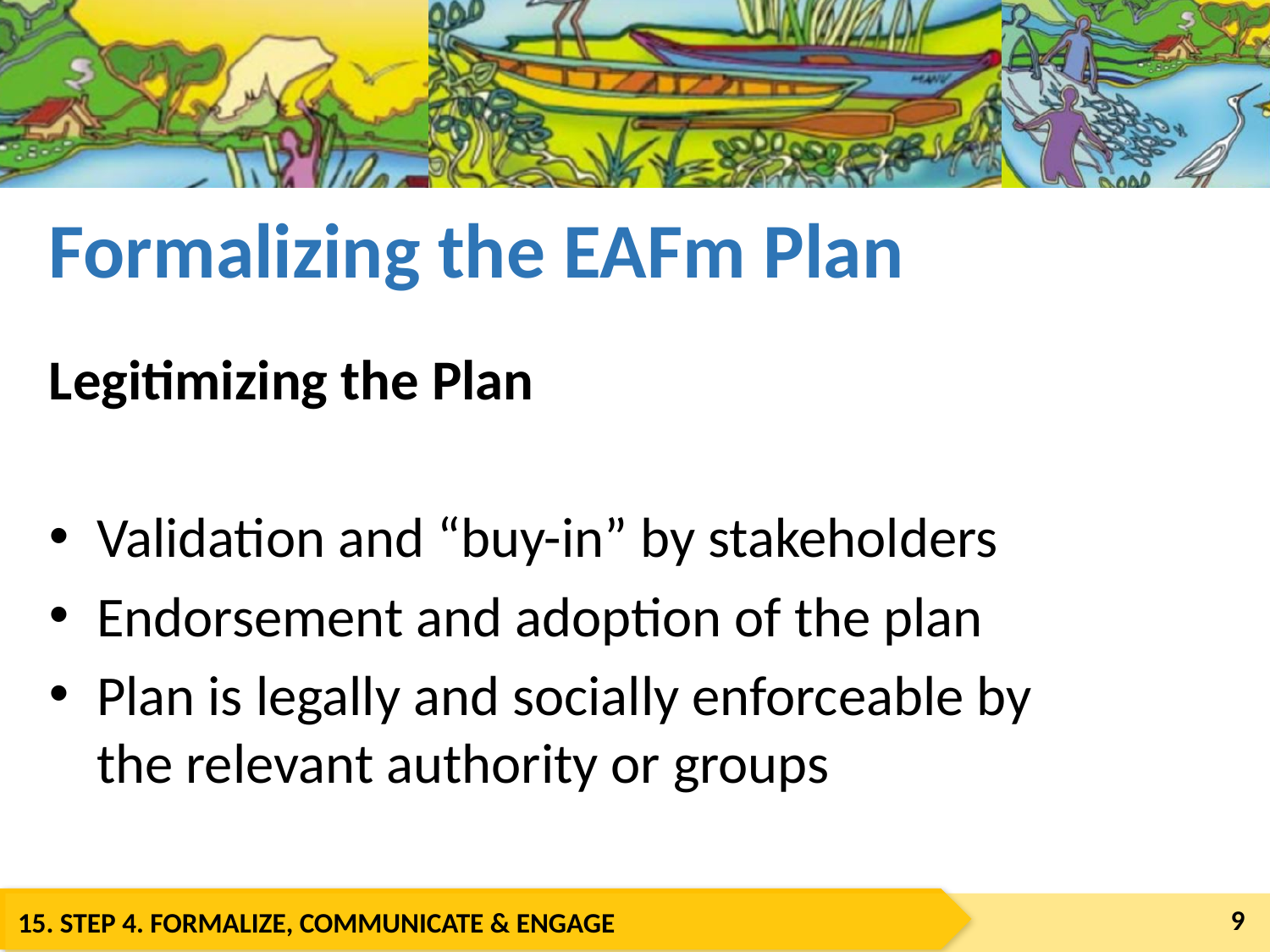

Formalizing the EAFm Plan
Legitimizing the Plan

Validation and “buy-in” by stakeholders
Endorsement and adoption of the plan
Plan is legally and socially enforceable by the relevant authority or groups
9